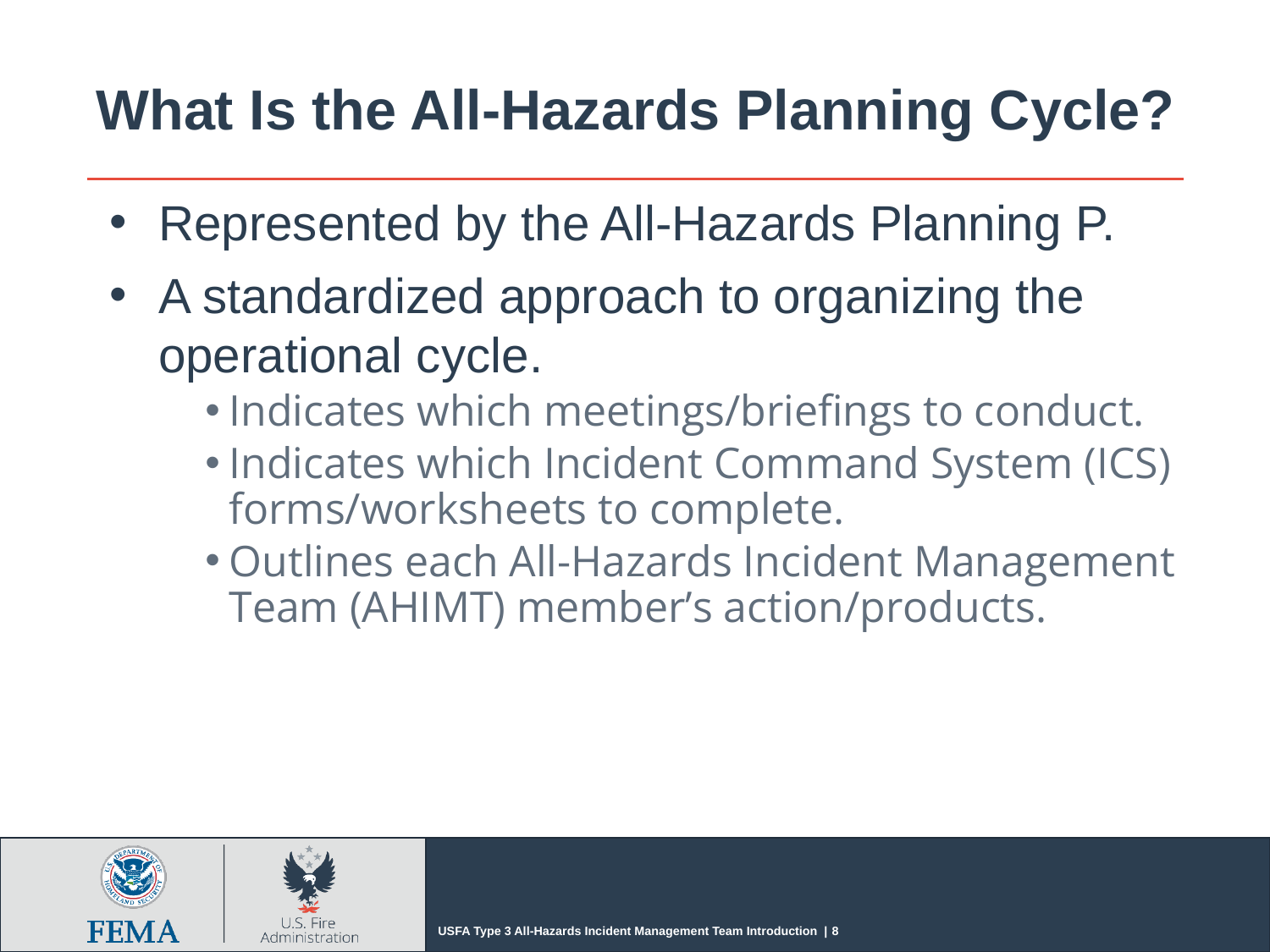

# What Is the All-Hazards Planning Cycle?
Represented by the All-Hazards Planning P.
A standardized approach to organizing the operational cycle.
Indicates which meetings/briefings to conduct.
Indicates which Incident Command System (ICS) forms/worksheets to complete.
Outlines each All-Hazards Incident Management Team (AHIMT) member’s action/products.

USFA Type 3 All-Hazards Incident Management Team Introduction  | 8